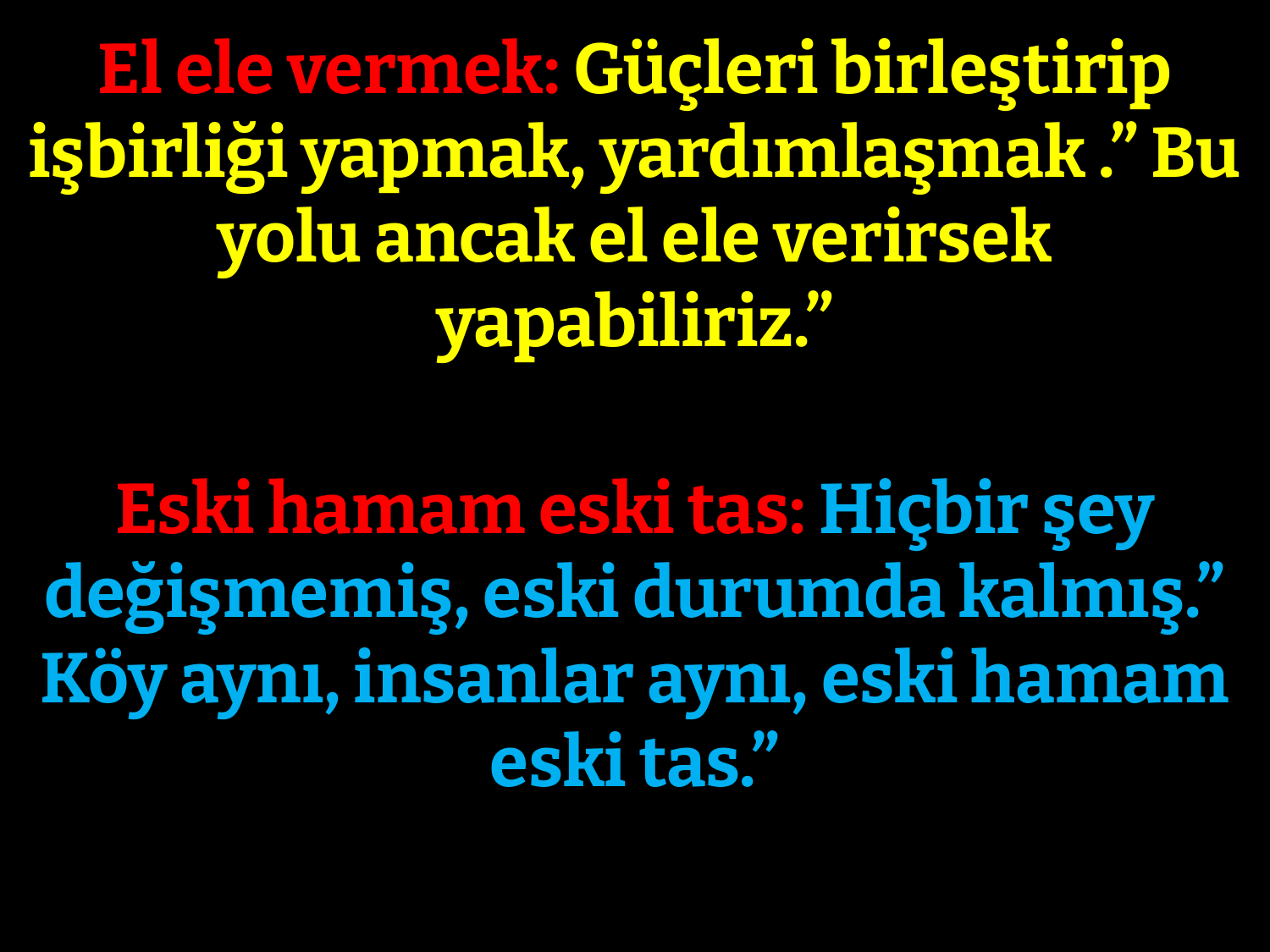

El ele vermek: Güçleri birleştirip işbirliği yapmak, yardımlaşmak .” Bu yolu ancak el ele verirsek yapabiliriz.”
#
Eski hamam eski tas: Hiçbir şey değişmemiş, eski durumda kalmış.” Köy aynı, insanlar aynı, eski hamam eski tas.”